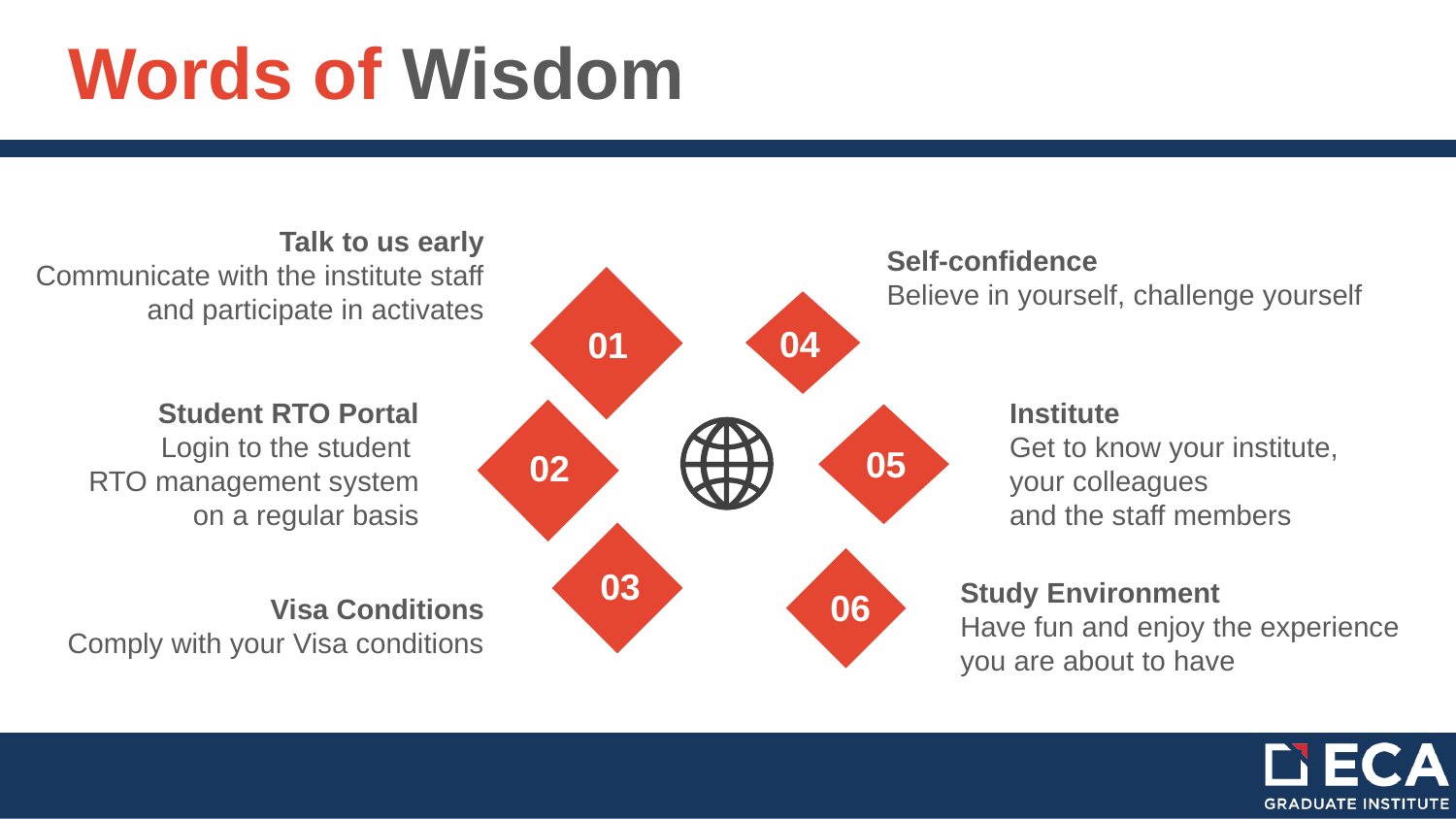

# Words of Wisdom
Talk to us early
Communicate with the institute staff
and participate in activates
Self-confidence
Believe in yourself, challenge yourself
01

04
01
Student RTO Portal
Login to the student
RTO management system
on a regular basis
Institute
Get to know your institute,
your colleagues
and the staff members

05
02
03
Study Environment
Have fun and enjoy the experience
you are about to have
06
Visa Conditions
Comply with your Visa conditions